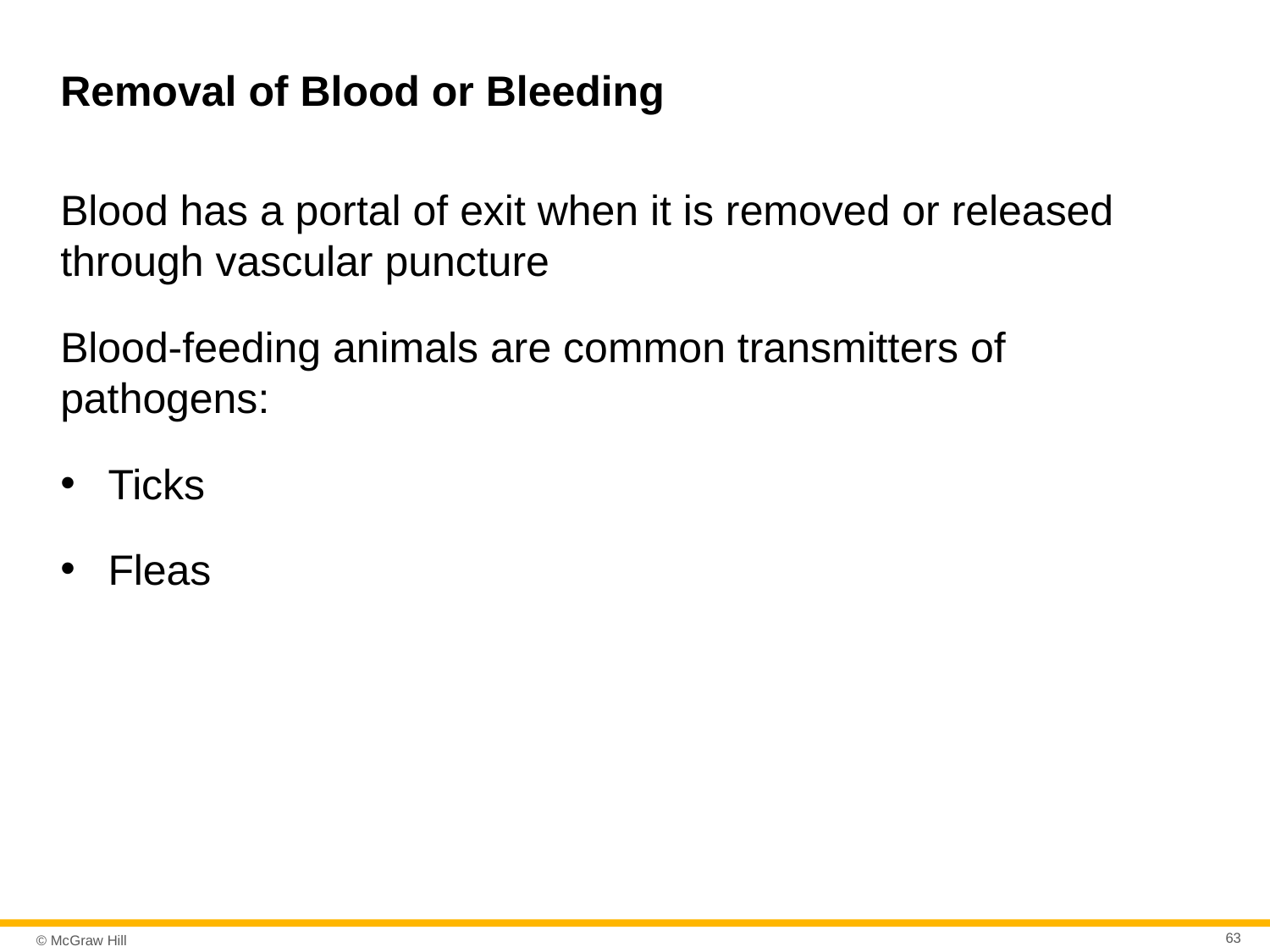

# Removal of Blood or Bleeding
Blood has a portal of exit when it is removed or released through vascular puncture
Blood-feeding animals are common transmitters of pathogens:
Ticks
Fleas